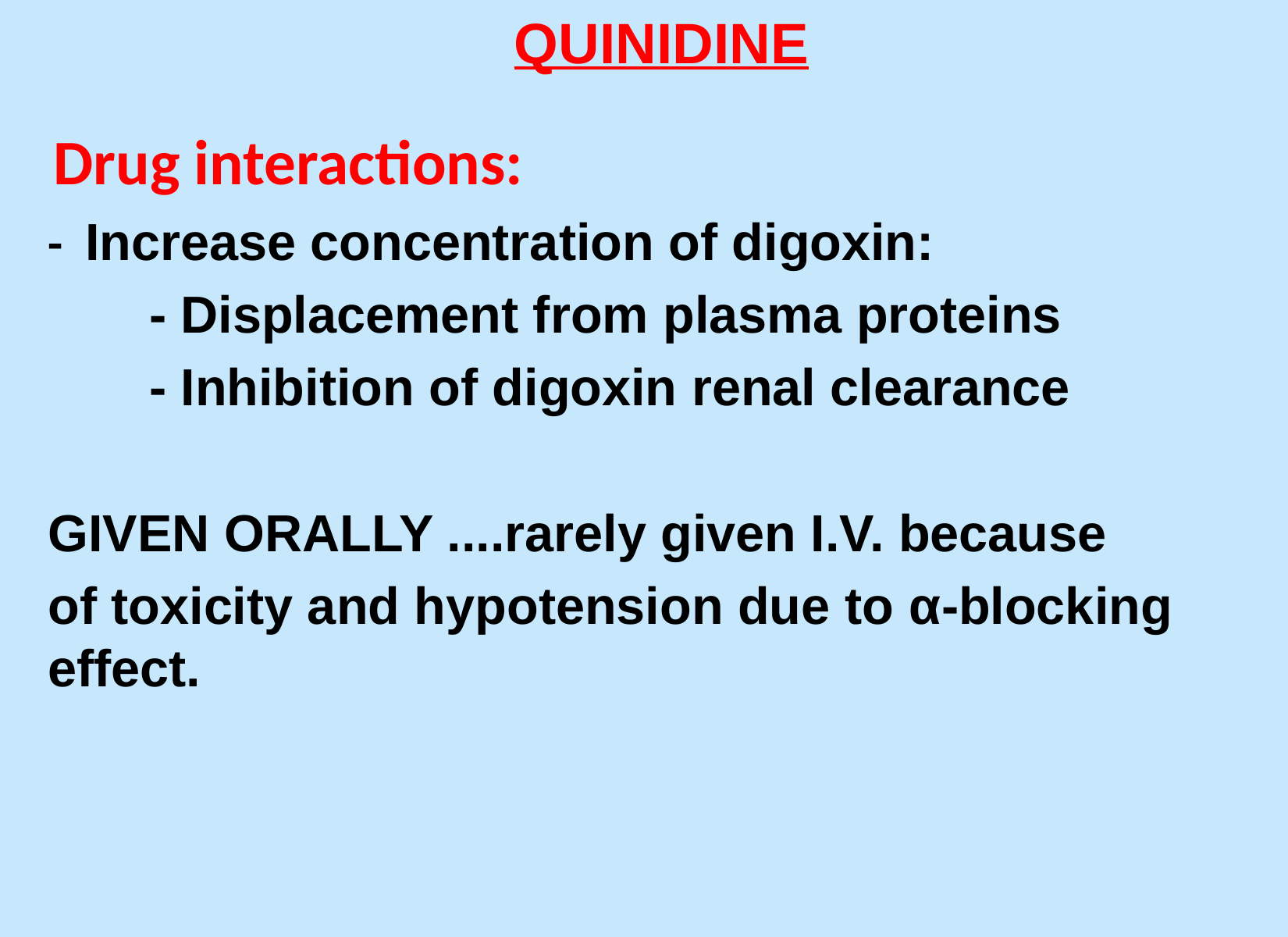

QUINIDINE

 Drug interactions:
-  Increase concentration of digoxin:
       - Displacement from plasma proteins
       - Inhibition of digoxin renal clearance

GIVEN ORALLY ....rarely given I.V. because
of toxicity and hypotension due to α-blocking effect.
#